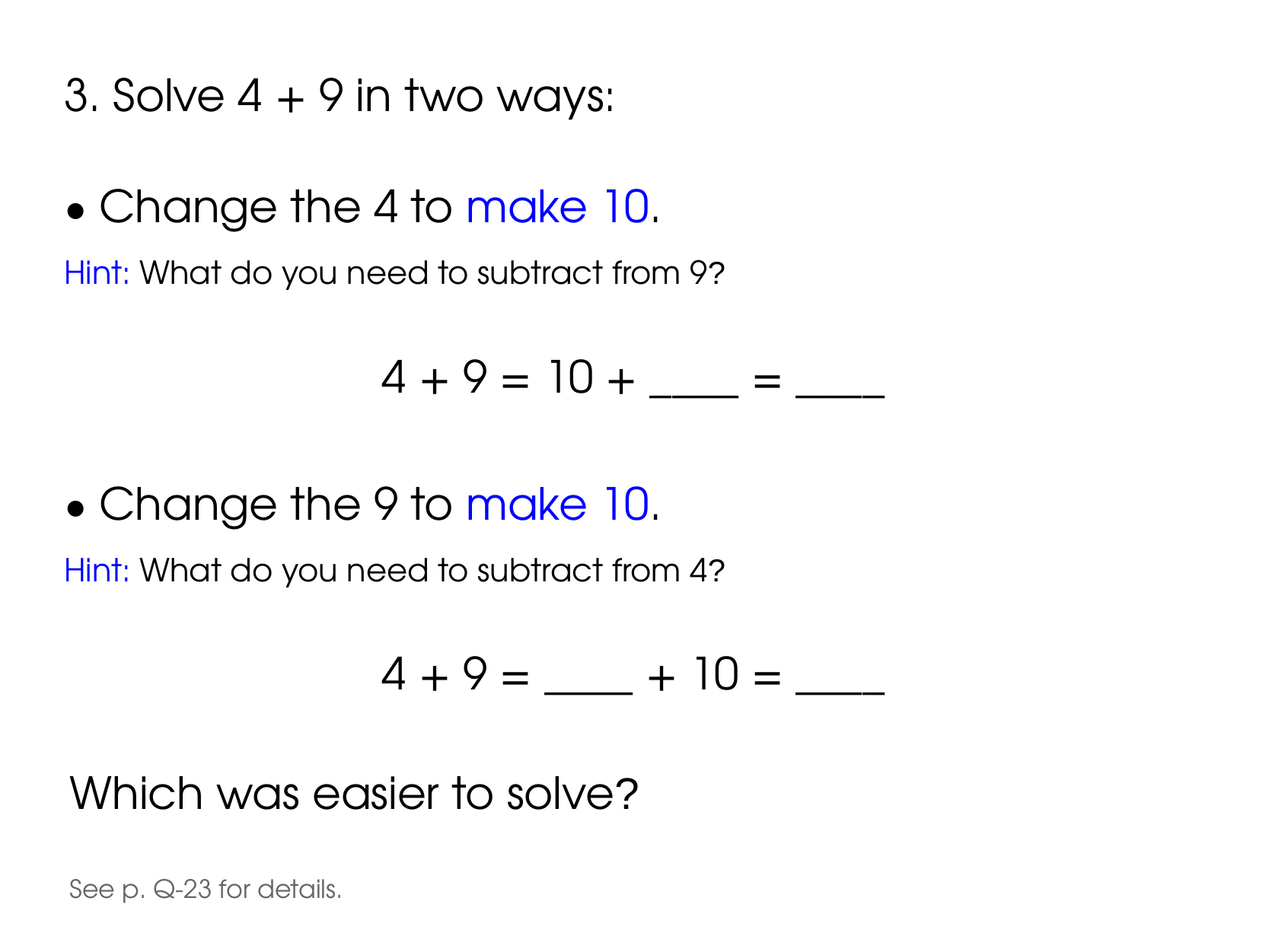

3. Solve 4 + 9 in two ways:
• Change the 4 to make 10.
Hint: What do you need to subtract from 9?
4 + 9 = 10 + ____ = ____
• Change the 9 to make 10.
Hint: What do you need to subtract from 4?
4 + 9 = ____ + 10 = ____
Which was easier to solve?
See p. Q-23 for details.